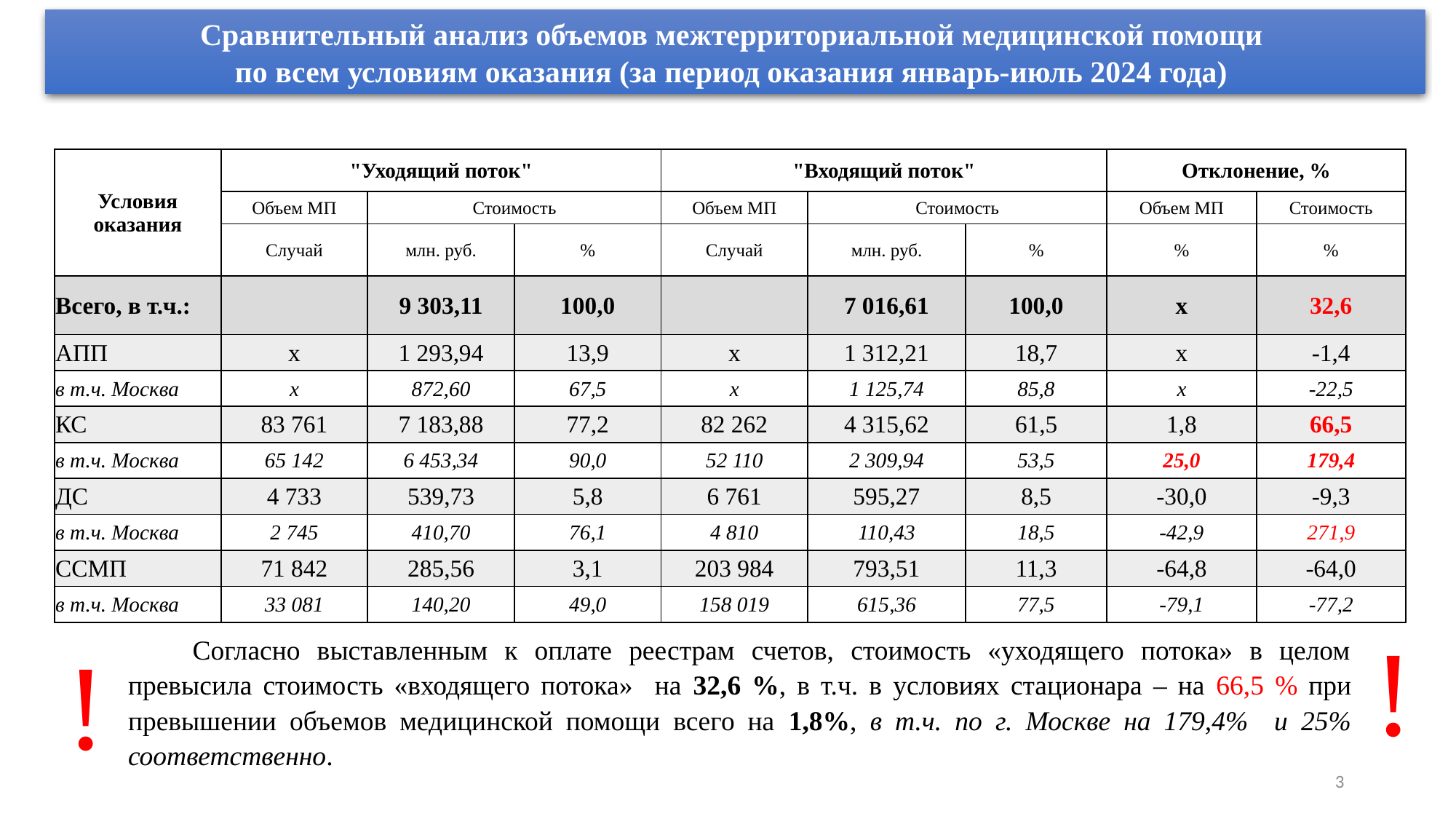

Сравнительный анализ объемов межтерриториальной медицинской помощи
по всем условиям оказания (за период оказания январь-июль 2024 года)
| Условия оказания | "Уходящий поток" |  |  | "Входящий поток" |  |  | Отклонение, % |  |
| --- | --- | --- | --- | --- | --- | --- | --- | --- |
|  | Объем МП | Стоимость |  | Объем МП | Стоимость |  | Объем МП | Стоимость |
|  | Случай | млн. руб. | % | Случай | млн. руб. | % | % | % |
| Всего, в т.ч.: |  | 9 303,11 | 100,0 |  | 7 016,61 | 100,0 | х | 32,6 |
| АПП | х | 1 293,94 | 13,9 | х | 1 312,21 | 18,7 | х | -1,4 |
| в т.ч. Москва | х | 872,60 | 67,5 | х | 1 125,74 | 85,8 | х | -22,5 |
| КС | 83 761 | 7 183,88 | 77,2 | 82 262 | 4 315,62 | 61,5 | 1,8 | 66,5 |
| в т.ч. Москва | 65 142 | 6 453,34 | 90,0 | 52 110 | 2 309,94 | 53,5 | 25,0 | 179,4 |
| ДС | 4 733 | 539,73 | 5,8 | 6 761 | 595,27 | 8,5 | -30,0 | -9,3 |
| в т.ч. Москва | 2 745 | 410,70 | 76,1 | 4 810 | 110,43 | 18,5 | -42,9 | 271,9 |
| ССМП | 71 842 | 285,56 | 3,1 | 203 984 | 793,51 | 11,3 | -64,8 | -64,0 |
| в т.ч. Москва | 33 081 | 140,20 | 49,0 | 158 019 | 615,36 | 77,5 | -79,1 | -77,2 |
!
!
Согласно выставленным к оплате реестрам счетов, стоимость «уходящего потока» в целом превысила стоимость «входящего потока»  на 32,6 %, в т.ч. в условиях стационара – на 66,5 % при превышении объемов медицинской помощи всего на 1,8%, в т.ч. по г. Москве на 179,4%  и 25% соответственно.
3